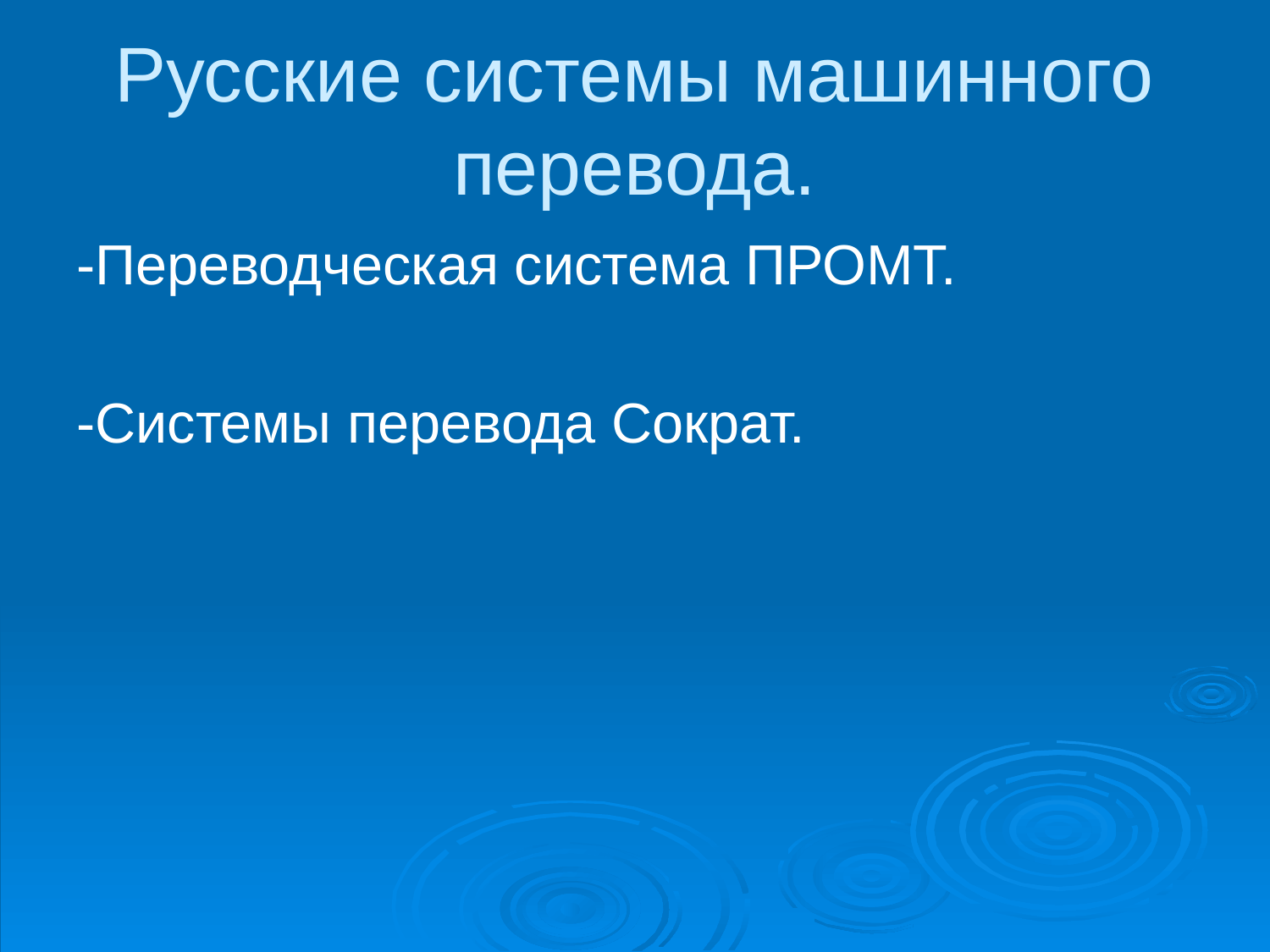

# Русские системы машинного перевода.
-Переводческая система ПРОМТ.

-Системы перевода Сократ.